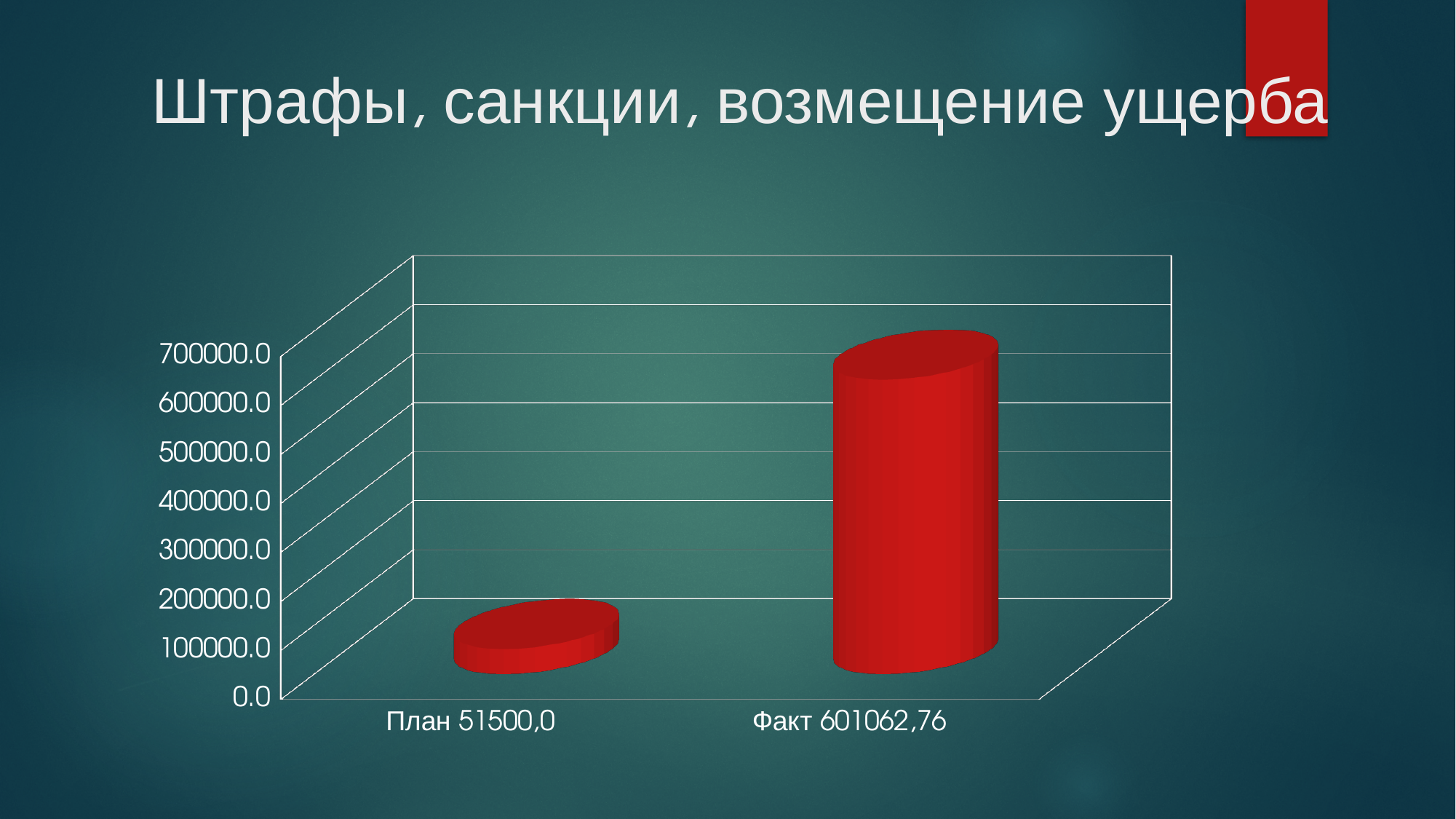

# Штрафы, санкции, возмещение ущерба

[unsupported chart]